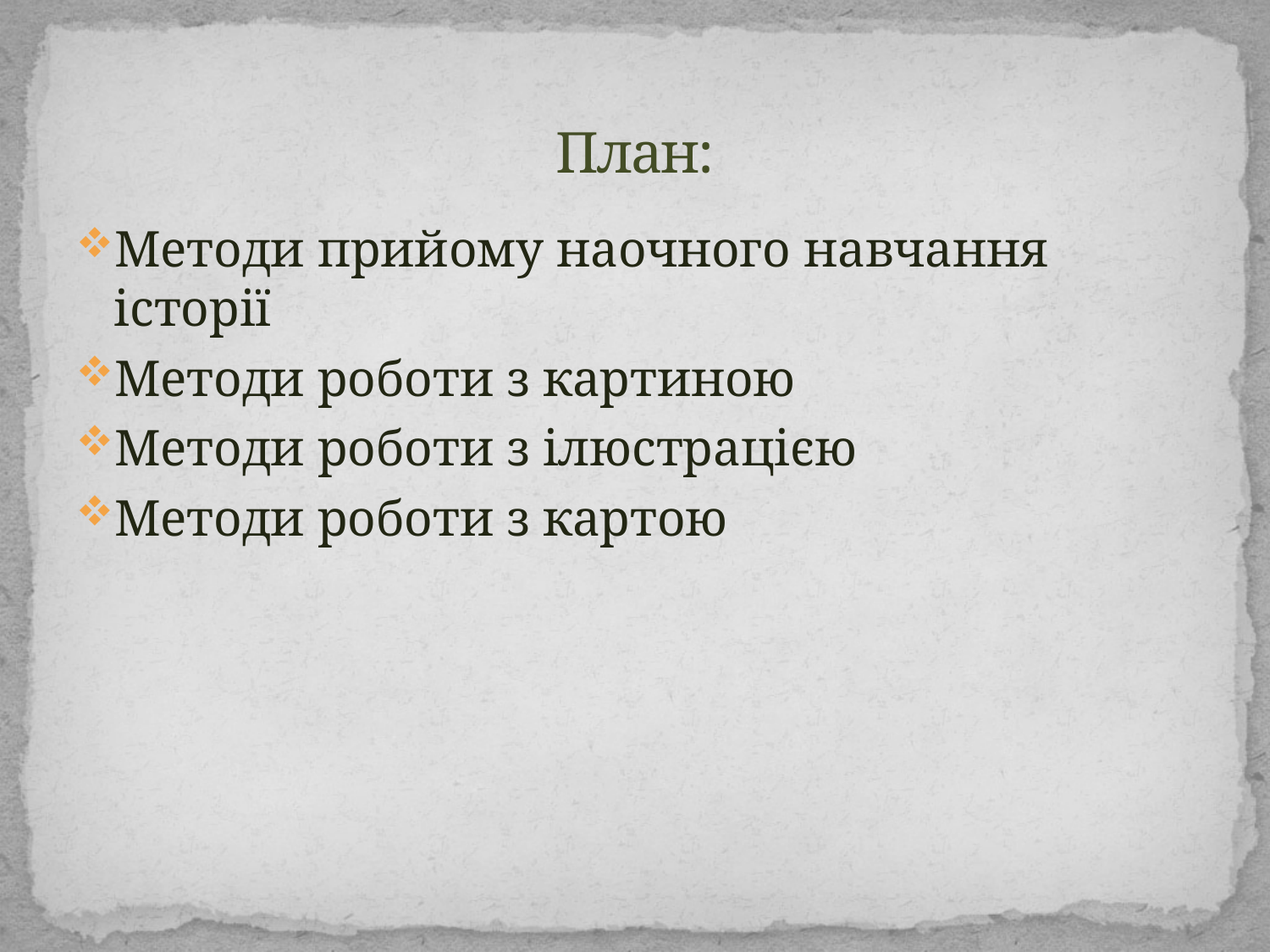

# План:
Методи прийому наочного навчання історії
Методи роботи з картиною
Методи роботи з ілюстрацією
Методи роботи з картою